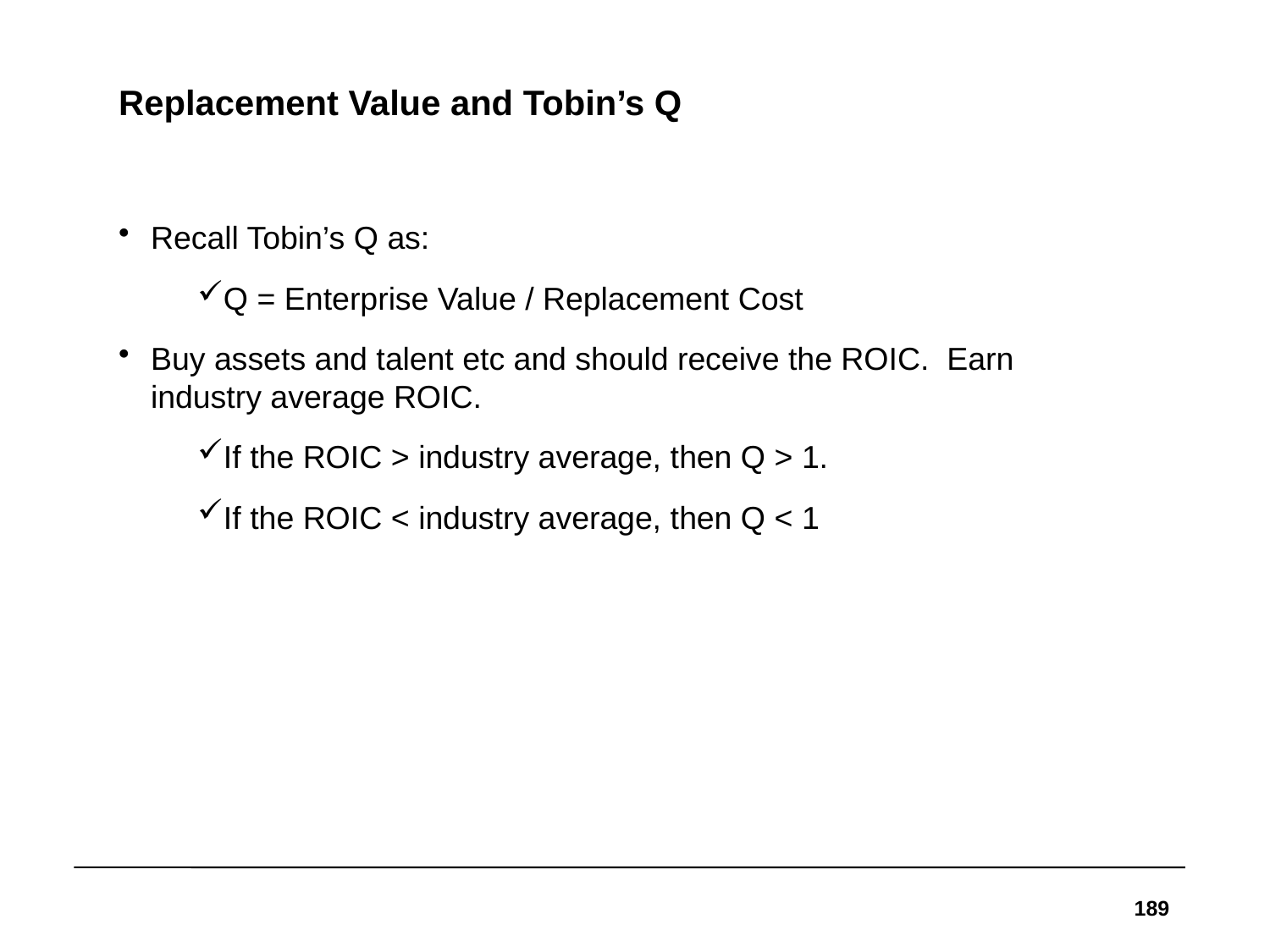

# Replacement Value and Tobin’s Q
Recall Tobin’s Q as:
Q = Enterprise Value / Replacement Cost
Buy assets and talent etc and should receive the ROIC.  Earn industry average ROIC.
If the ROIC > industry average, then Q > 1.
If the ROIC < industry average, then Q < 1